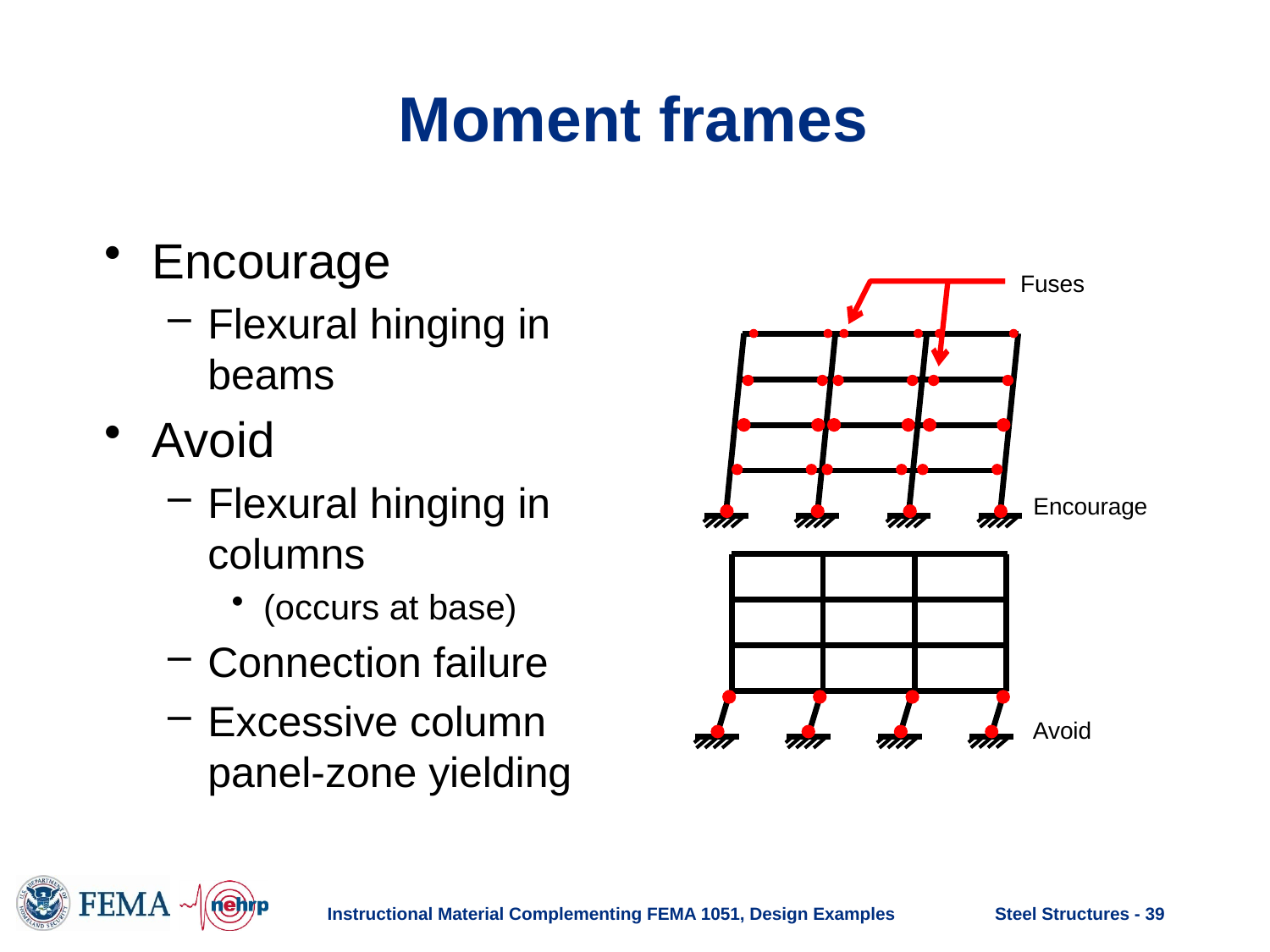

# Moment frames
Encourage
Flexural hinging in beams
Avoid
Flexural hinging in columns
(occurs at base)
Connection failure
Excessive column panel-zone yielding

Fuses

Encourage

Avoid
Instructional Material Complementing FEMA 1051, Design Examples
Steel Structures - 39